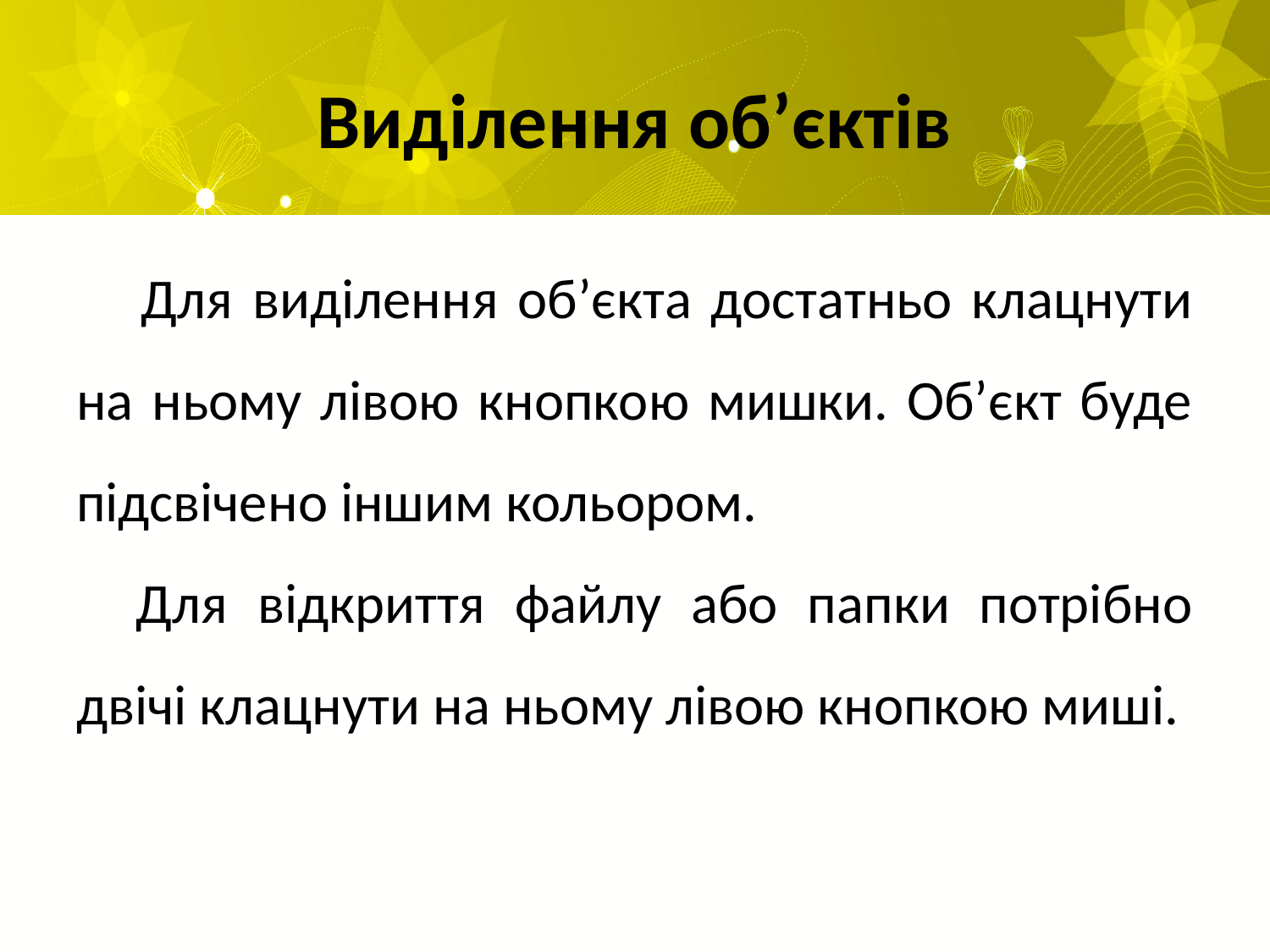

# Виділення об’єктів
Для виділення об’єкта достатньо клацнути на ньому лівою кнопкою мишки. Об’єкт буде підсвічено іншим кольором.
Для відкриття файлу або папки потрібно двічі клацнути на ньому лівою кнопкою миші.